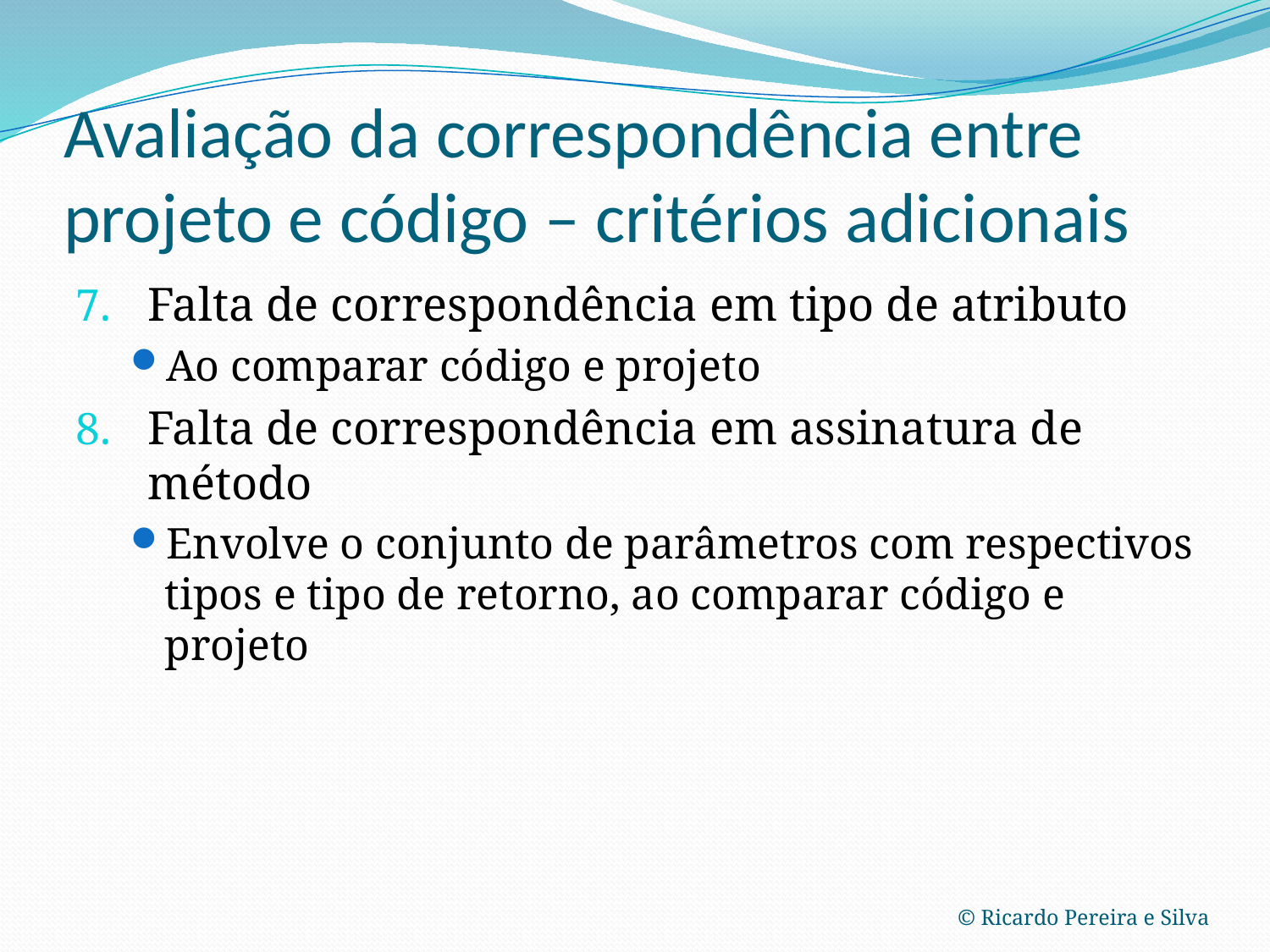

# Avaliação da correspondência entre projeto e código – critérios adicionais
Falta de correspondência em tipo de atributo
Ao comparar código e projeto
Falta de correspondência em assinatura de método
Envolve o conjunto de parâmetros com respectivos tipos e tipo de retorno, ao comparar código e projeto

© Ricardo Pereira e Silva